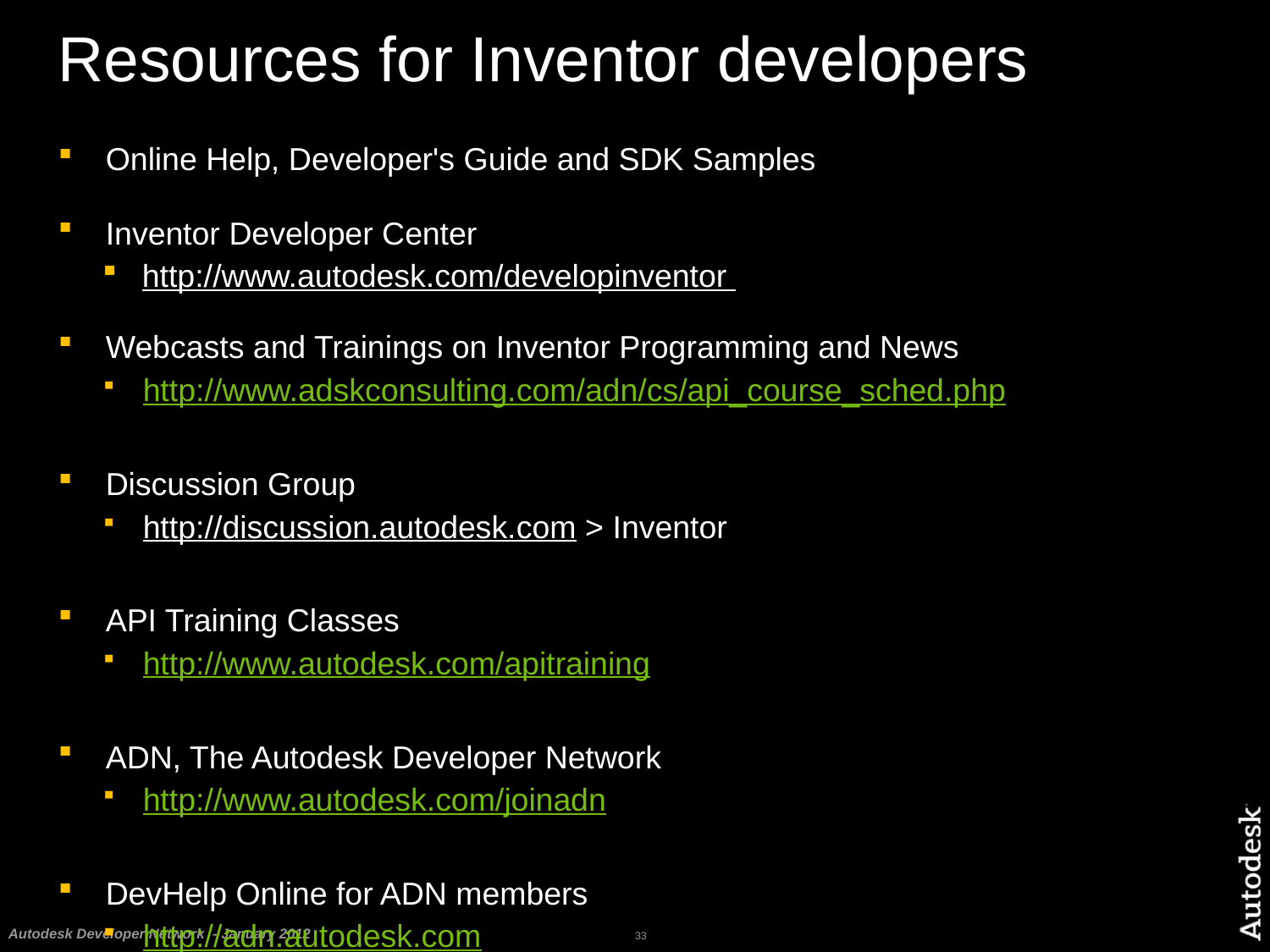

# Resources for Inventor developers
Online Help, Developer's Guide and SDK Samples

Inventor Developer Center
http://www.autodesk.com/developinventor

Webcasts and Trainings on Inventor Programming and News
http://www.adskconsulting.com/adn/cs/api_course_sched.php

Discussion Group
http://discussion.autodesk.com > Inventor

API Training Classes
http://www.autodesk.com/apitraining

ADN, The Autodesk Developer Network
http://www.autodesk.com/joinadn

DevHelp Online for ADN members
http://adn.autodesk.com